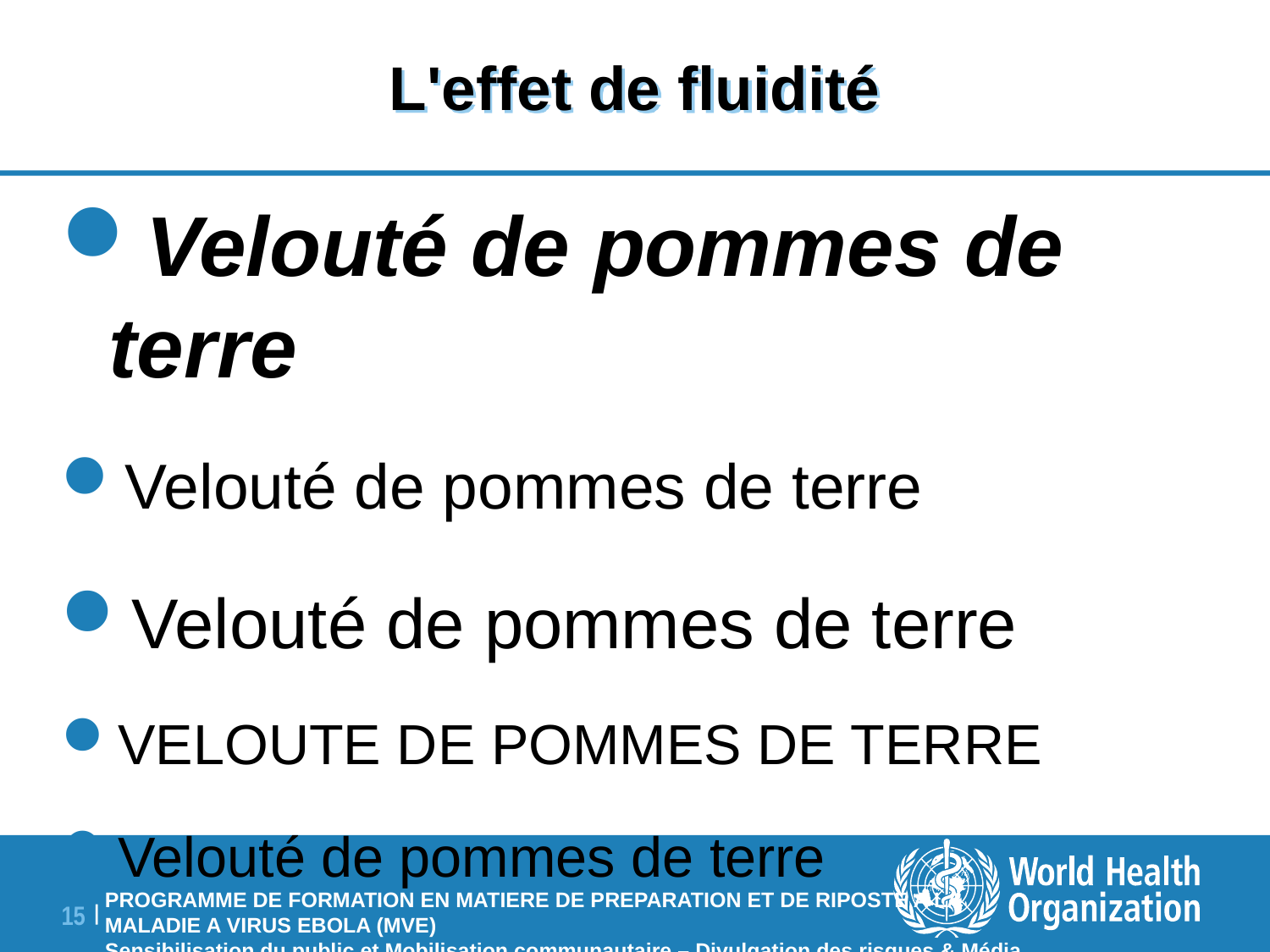

# L'effet de fluidité
Velouté de pommes de terre
Velouté de pommes de terre
Velouté de pommes de terre
VELOUTE DE POMMES DE TERRE
Velouté de pommes de terre